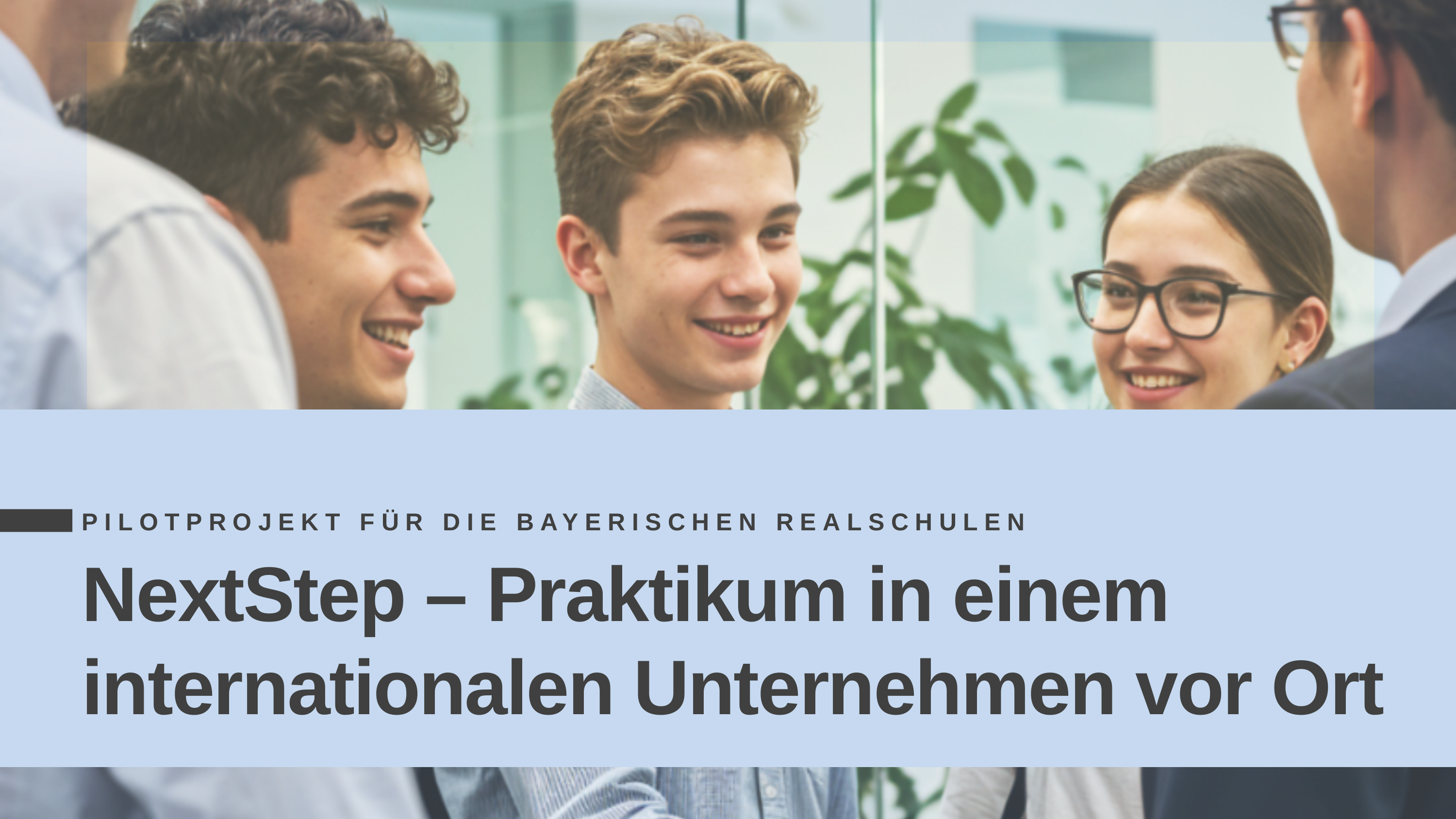

PILOTPROJEKT FÜR DIE BAYERISCHEN REALSCHULEN

NextStep – Praktikum in einem  internationalen Unternehmen vor Ort